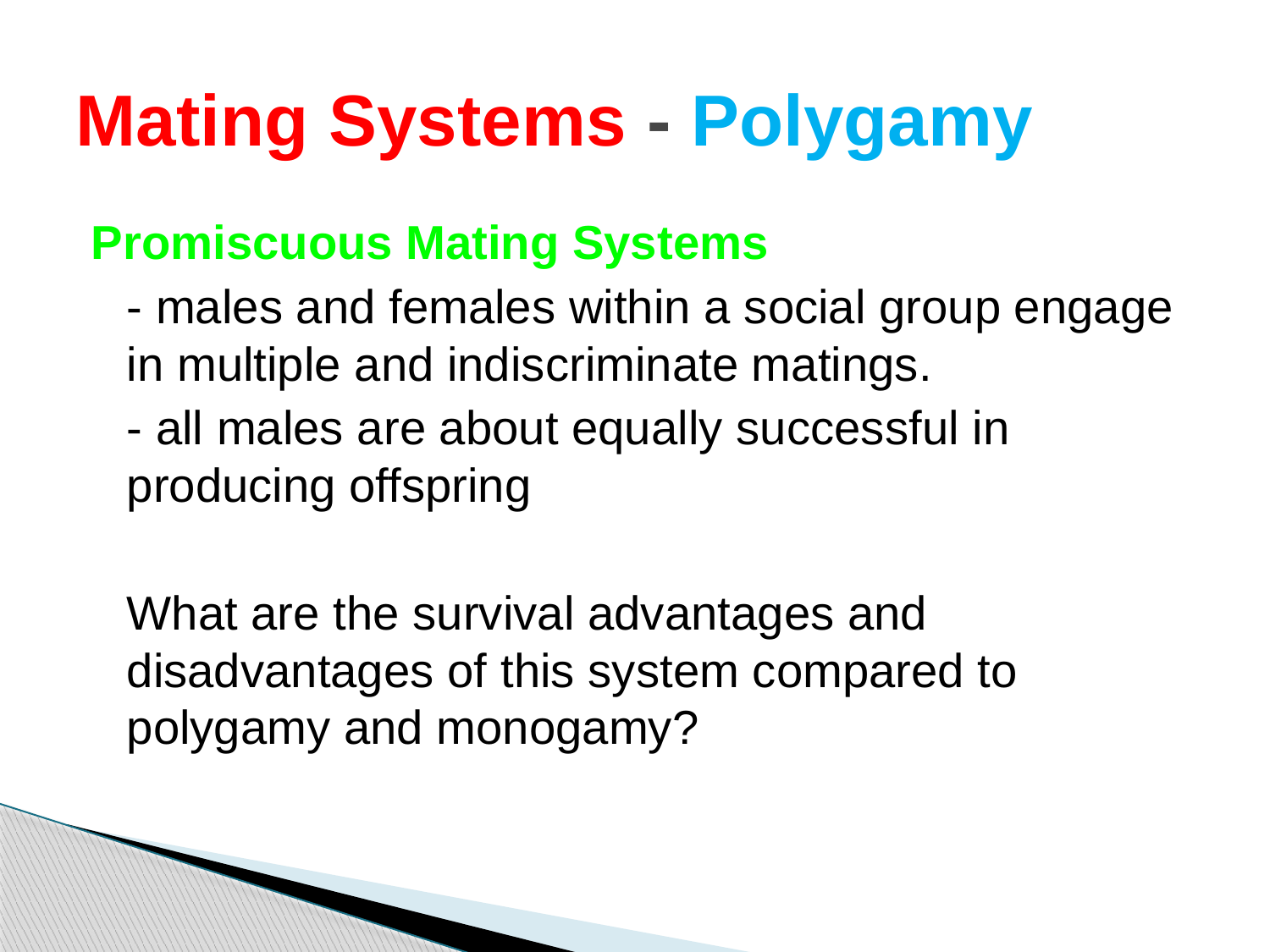

# Mating Systems - Polygamy
Promiscuous Mating Systems
	- males and females within a social group engage in multiple and indiscriminate matings.
	- all males are about equally successful in producing offspring

	What are the survival advantages and disadvantages of this system compared to polygamy and monogamy?